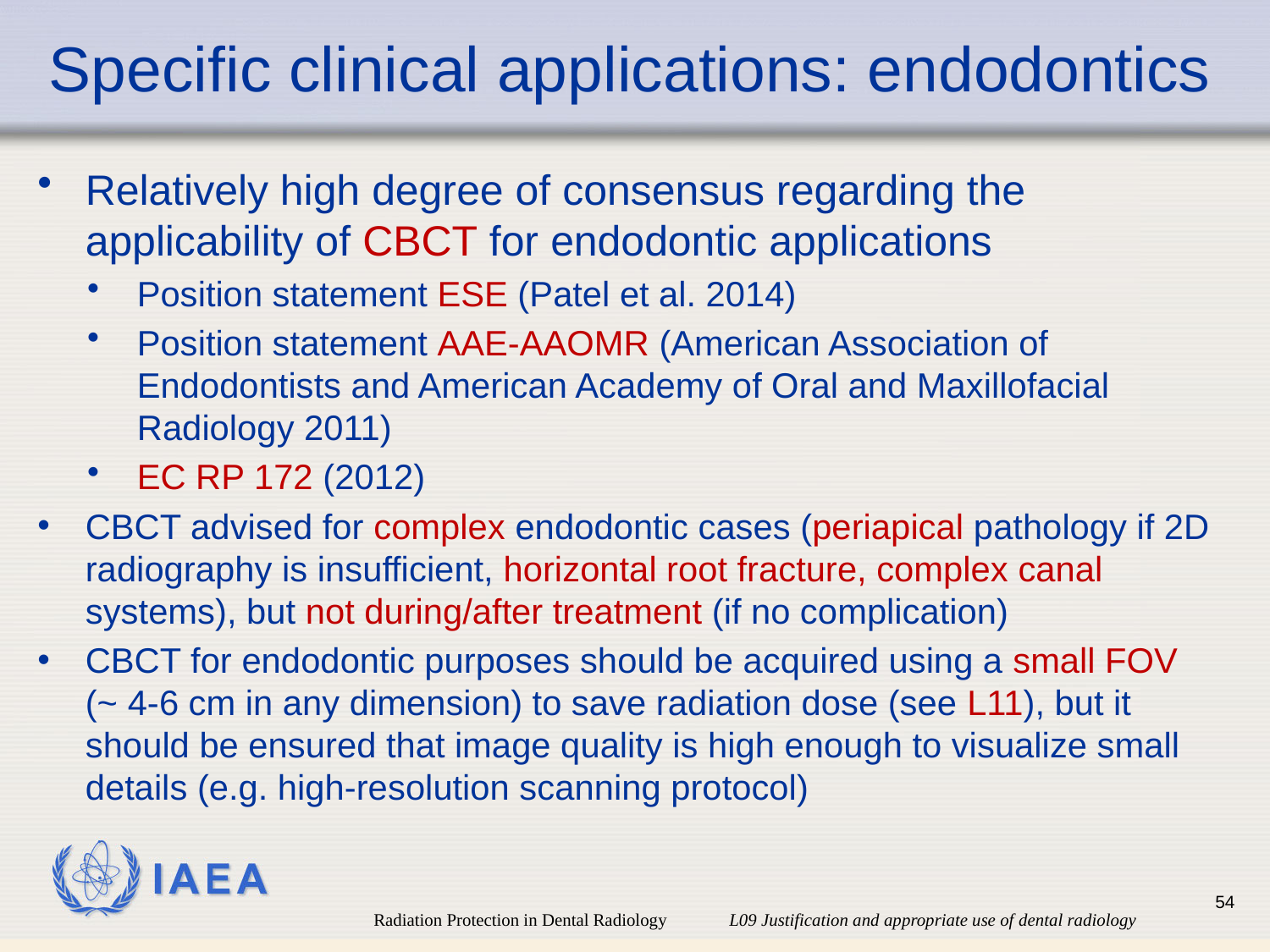

# Specific clinical applications: endodontics
Relatively high degree of consensus regarding the applicability of CBCT for endodontic applications
Position statement ESE (Patel et al. 2014)
Position statement AAE-AAOMR (American Association of Endodontists and American Academy of Oral and Maxillofacial Radiology 2011)
EC RP 172 (2012)
CBCT advised for complex endodontic cases (periapical pathology if 2D radiography is insufficient, horizontal root fracture, complex canal systems), but not during/after treatment (if no complication)
CBCT for endodontic purposes should be acquired using a small FOV
(~ 4-6 cm in any dimension) to save radiation dose (see L11), but it should be ensured that image quality is high enough to visualize small details (e.g. high-resolution scanning protocol)

54
Radiation Protection in Dental Radiology              L09 Justification and appropriate use of dental radiology